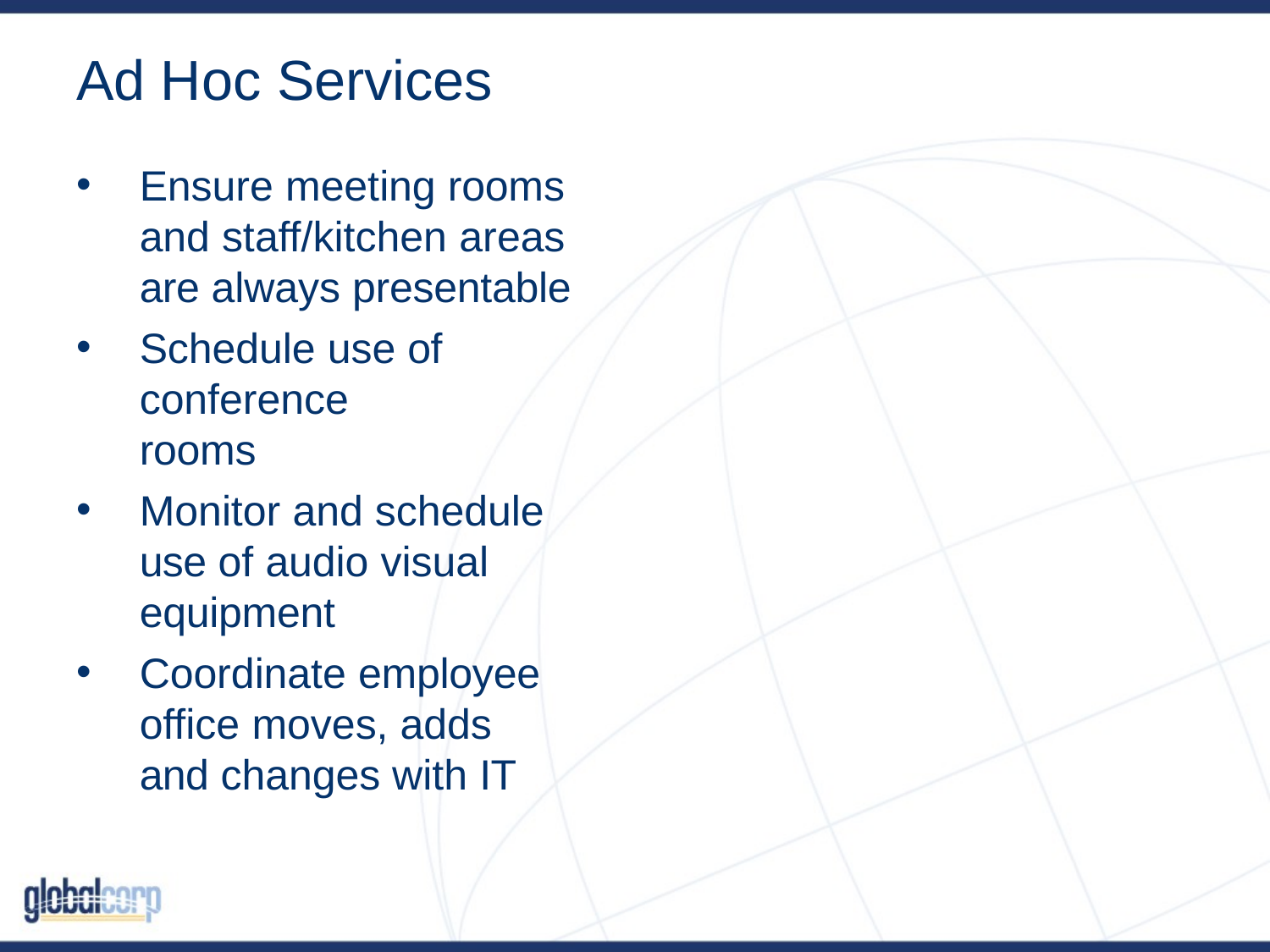

# Ad Hoc Services
Ensure meeting rooms and staff/kitchen areas are always presentable
Schedule use of conference rooms
Monitor and schedule use of audio visual equipment
Coordinate employee office moves, adds and changes with IT